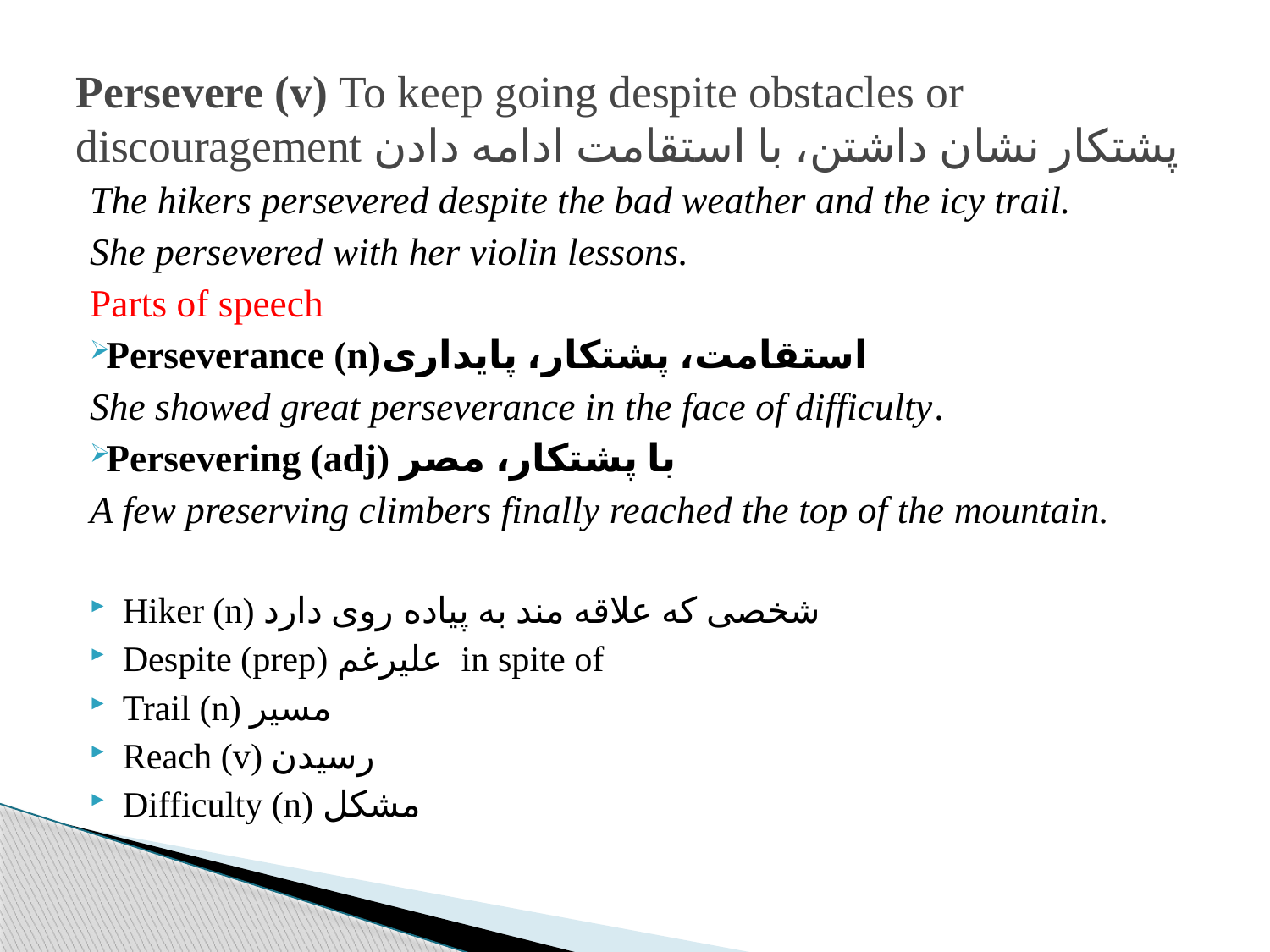

# Persevere (v) To keep going despite obstacles or discouragement پشتکار نشان داشتن، با استقامت ادامه دادن
The hikers persevered despite the bad weather and the icy trail.
She persevered with her violin lessons.
Parts of speech
Perseverance (n)استقامت، پشتکار، پایداری
She showed great perseverance in the face of difficulty.
Persevering (adj) با پشتکار، مصر
A few preserving climbers finally reached the top of the mountain.

Hiker (n) شخصی که علاقه مند به پیاده روی دارد
Despite (prep) علیرغم  in spite of
Trail (n) مسیر
Reach (v) رسیدن
Difficulty (n) مشکل